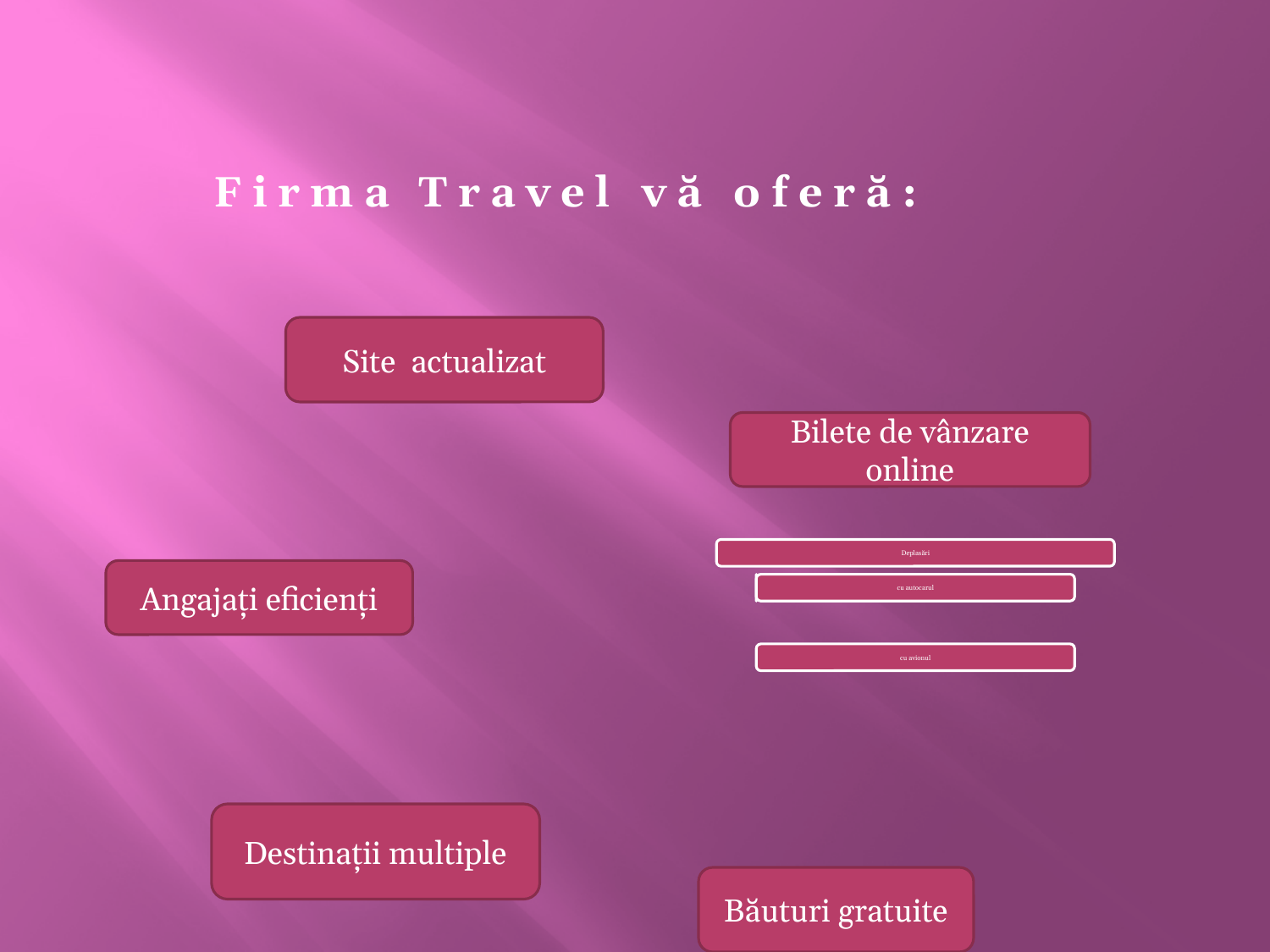

Firma Travel vă oferă:
Site  actualizat
Bilete de vânzare online
Deplasări
cu autocarul
cu avionul
Angajați eficienți
Destinații multiple
Băuturi gratuite